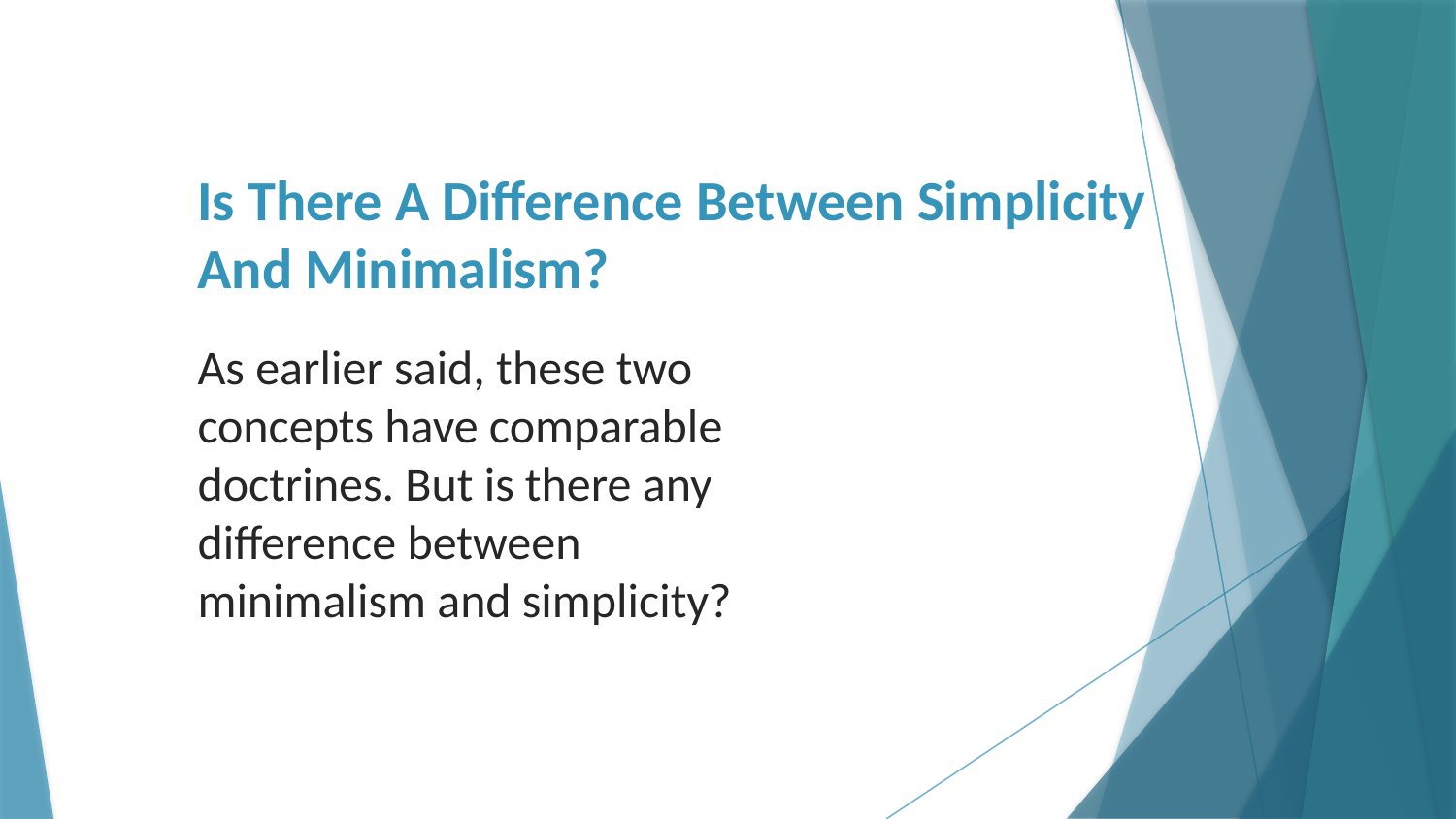

# Is There A Difference Between Simplicity And Minimalism?
As earlier said, these two concepts have comparable doctrines. But is there any difference between minimalism and simplicity?